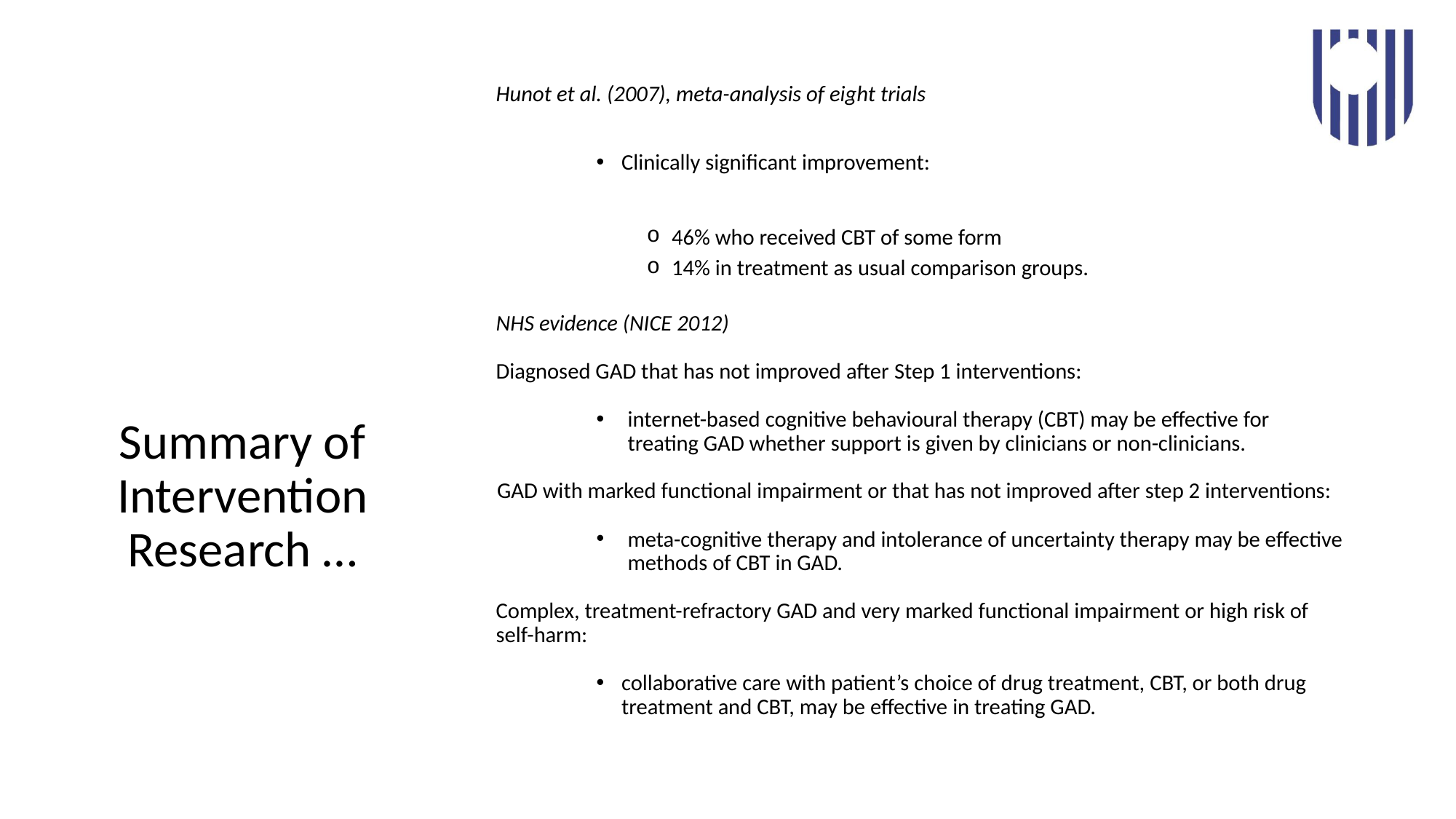

Hunot et al. (2007), meta-analysis of eight trials

Clinically significant improvement:

46% who received CBT of some form
14% in treatment as usual comparison groups.

NHS evidence (NICE 2012)

Diagnosed GAD that has not improved after Step 1 interventions:

internet-based cognitive behavioural therapy (CBT) may be effective for treating GAD whether support is given by clinicians or non-clinicians.

GAD with marked functional impairment or that has not improved after step 2 interventions:

meta-cognitive therapy and intolerance of uncertainty therapy may be effective methods of CBT in GAD.

Complex, treatment-refractory GAD and very marked functional impairment or high risk of self-harm:

collaborative care with patient’s choice of drug treatment, CBT, or both drug treatment and CBT, may be effective in treating GAD.

# Summary of Intervention Research …